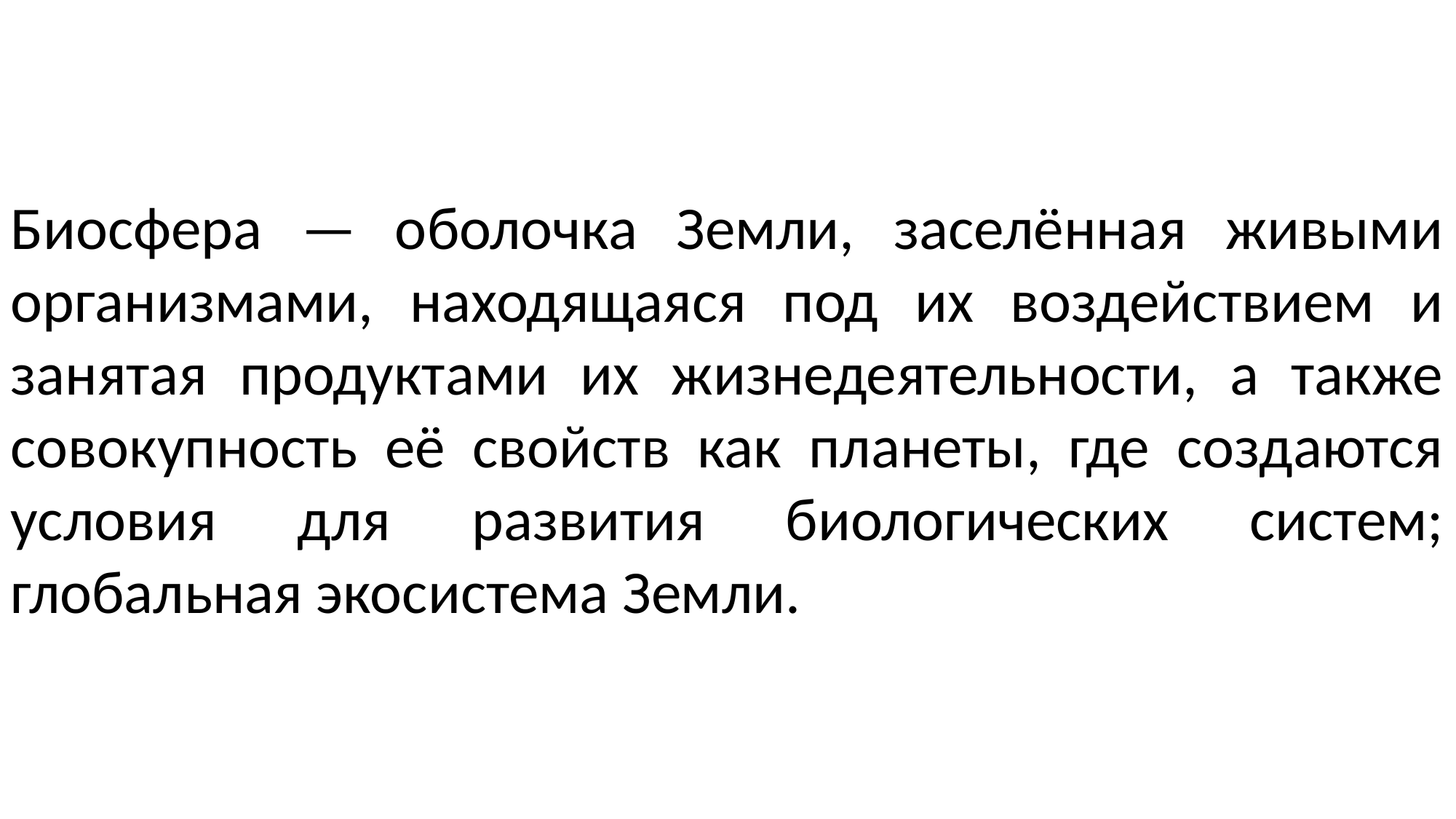

Биосфера — оболочка Земли, заселённая живыми организмами, находящаяся под их воздействием и занятая продуктами их жизнедеятельности, а также совокупность её свойств как планеты, где создаются условия для развития биологических систем; глобальная экосистема Земли.